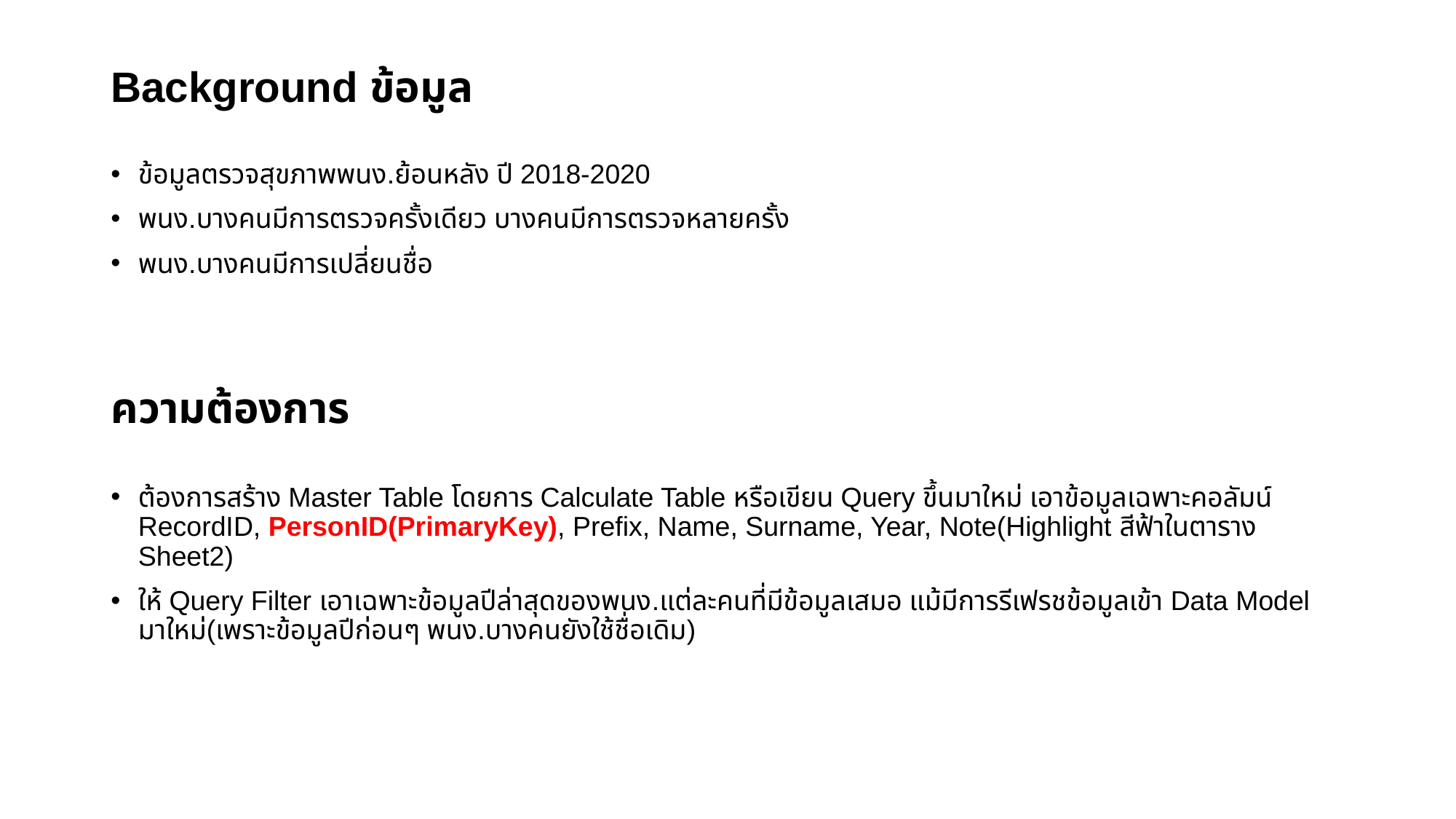

# Background ข้อมูล
ข้อมูลตรวจสุขภาพพนง.ย้อนหลัง ปี 2018-2020
พนง.บางคนมีการตรวจครั้งเดียว บางคนมีการตรวจหลายครั้ง
พนง.บางคนมีการเปลี่ยนชื่อ
ความต้องการ
ต้องการสร้าง Master Table โดยการ Calculate Table หรือเขียน Query ขึ้นมาใหม่ เอาข้อมูลเฉพาะคอลัมน์ RecordID, PersonID(PrimaryKey), Prefix, Name, Surname, Year, Note(Highlight สีฟ้าในตาราง Sheet2)
ให้ Query Filter เอาเฉพาะข้อมูลปีล่าสุดของพนง.แต่ละคนที่มีข้อมูลเสมอ แม้มีการรีเฟรชข้อมูลเข้า Data Model มาใหม่(เพราะข้อมูลปีก่อนๆ พนง.บางคนยังใช้ชื่อเดิม)